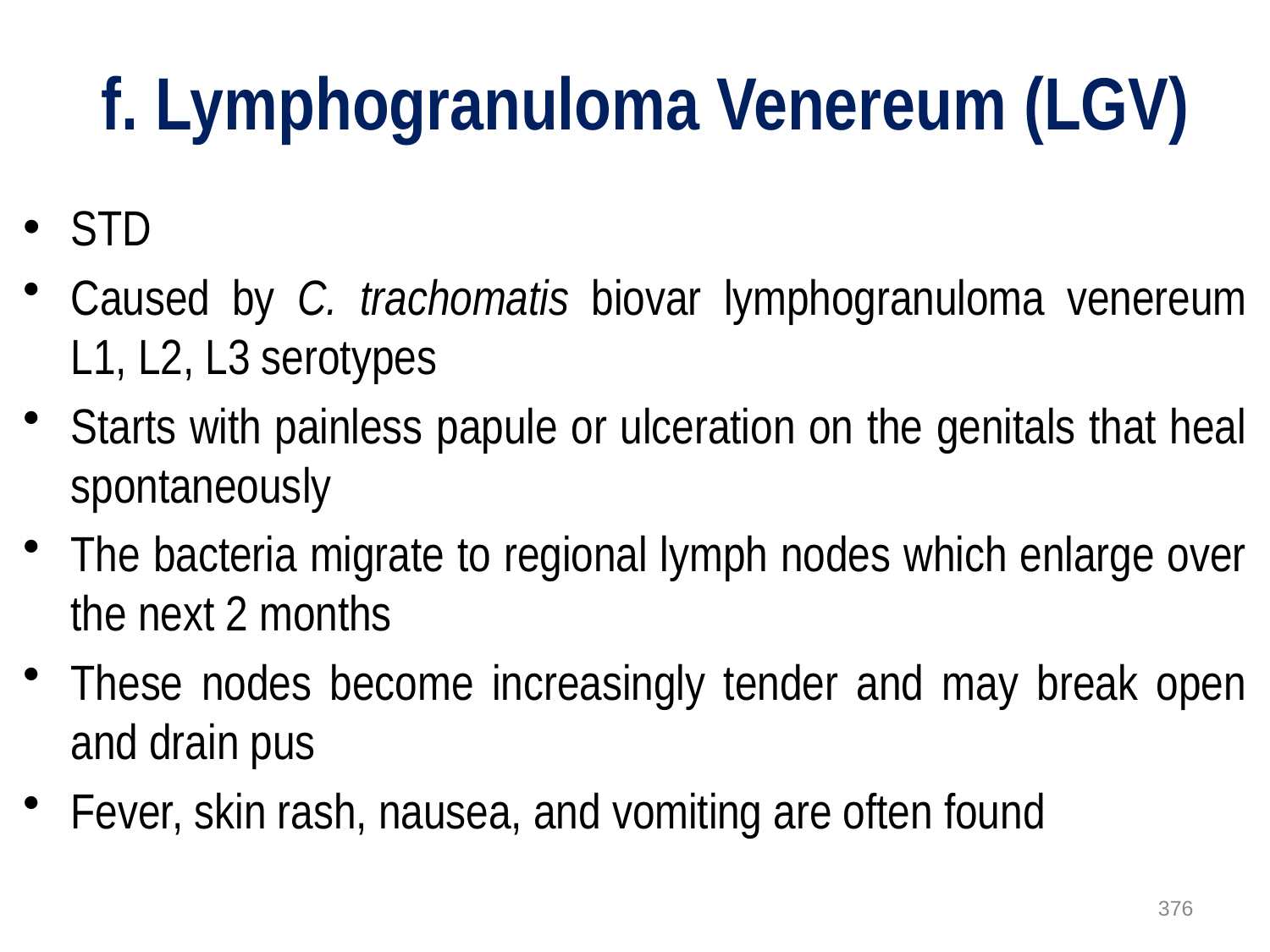

# f. Lymphogranuloma Venereum (LGV)
STD
Caused by C. trachomatis biovar lymphogranuloma venereum L1, L2, L3 serotypes
Starts with painless papule or ulceration on the genitals that heal spontaneously
The bacteria migrate to regional lymph nodes which enlarge over the next 2 months
These nodes become increasingly tender and may break open and drain pus
Fever, skin rash, nausea, and vomiting are often found

376